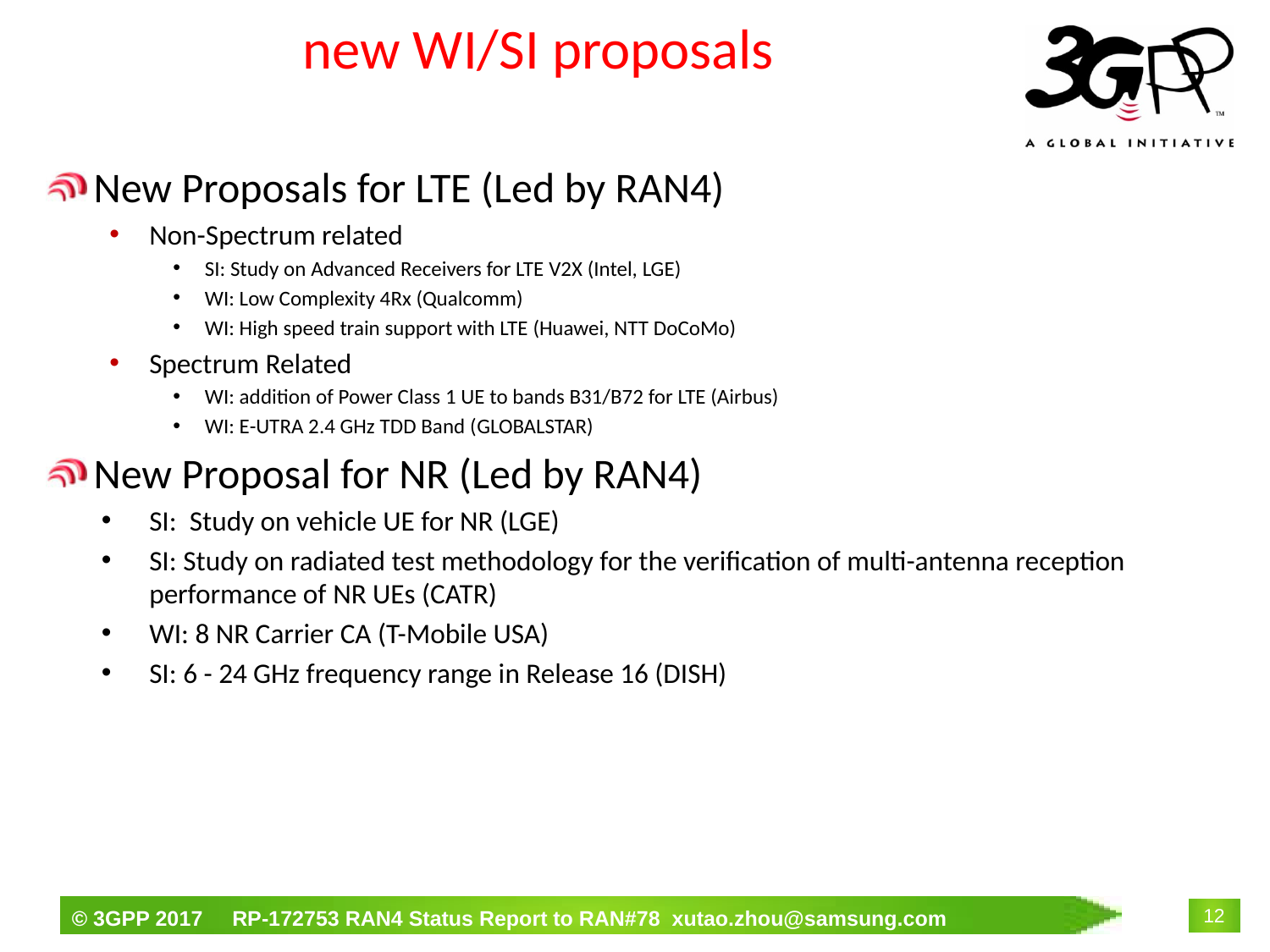

# new WI/SI proposals
New Proposals for LTE (Led by RAN4)
Non-Spectrum related
SI: Study on Advanced Receivers for LTE V2X (Intel, LGE)
WI: Low Complexity 4Rx (Qualcomm)
WI: High speed train support with LTE (Huawei, NTT DoCoMo)
Spectrum Related
WI: addition of Power Class 1 UE to bands B31/B72 for LTE (Airbus)
WI: E-UTRA 2.4 GHz TDD Band (GLOBALSTAR)
New Proposal for NR (Led by RAN4)
SI:  Study on vehicle UE for NR (LGE)
SI: Study on radiated test methodology for the verification of multi-antenna reception performance of NR UEs (CATR)
WI: 8 NR Carrier CA (T-Mobile USA)
SI: 6 - 24 GHz frequency range in Release 16 (DISH)